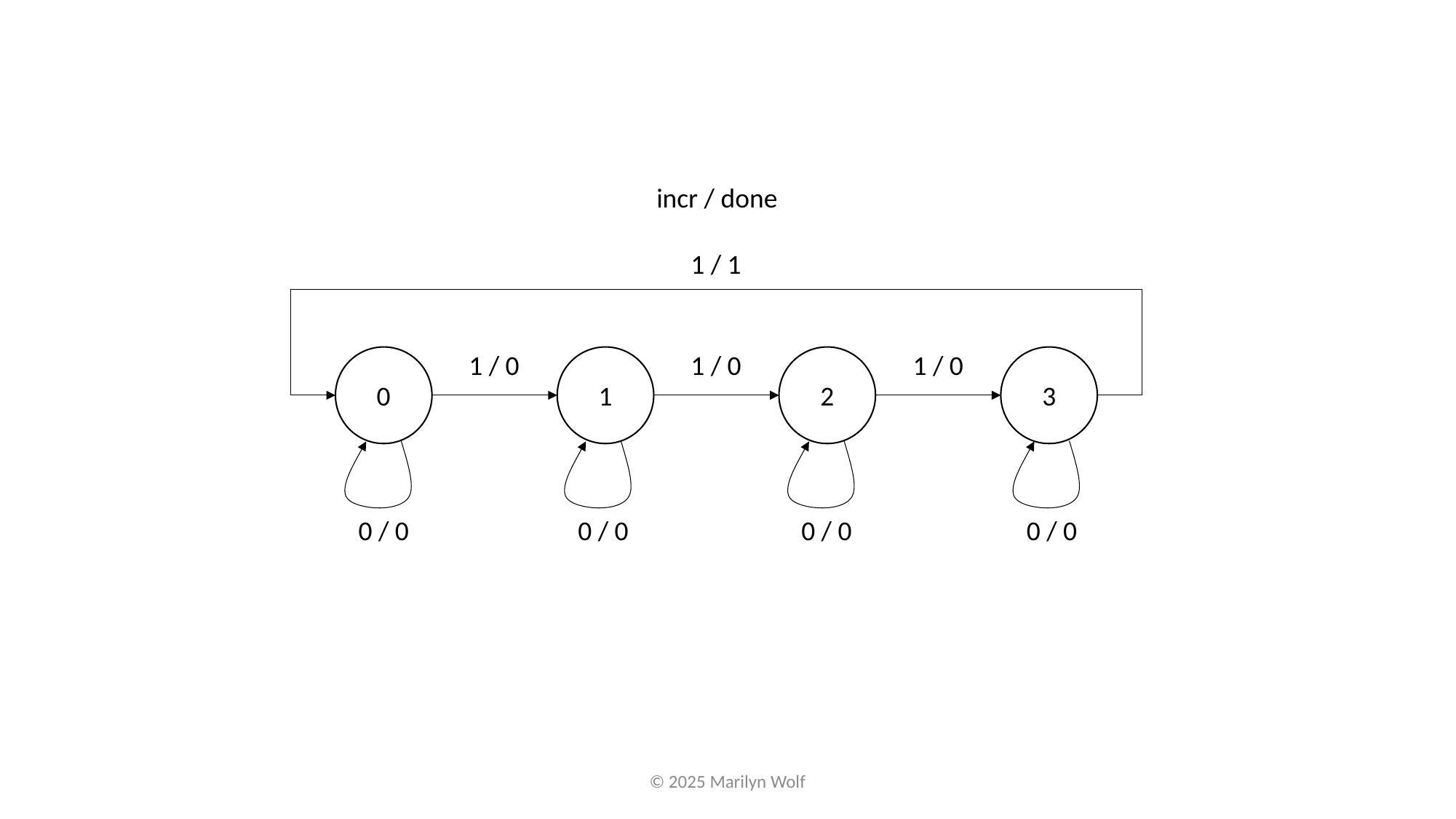

incr / done
1 / 1
1 / 0
1 / 0
1 / 0
0
1
2
3

0 / 0
0 / 0
0 / 0
0 / 0
© 2025 Marilyn Wolf